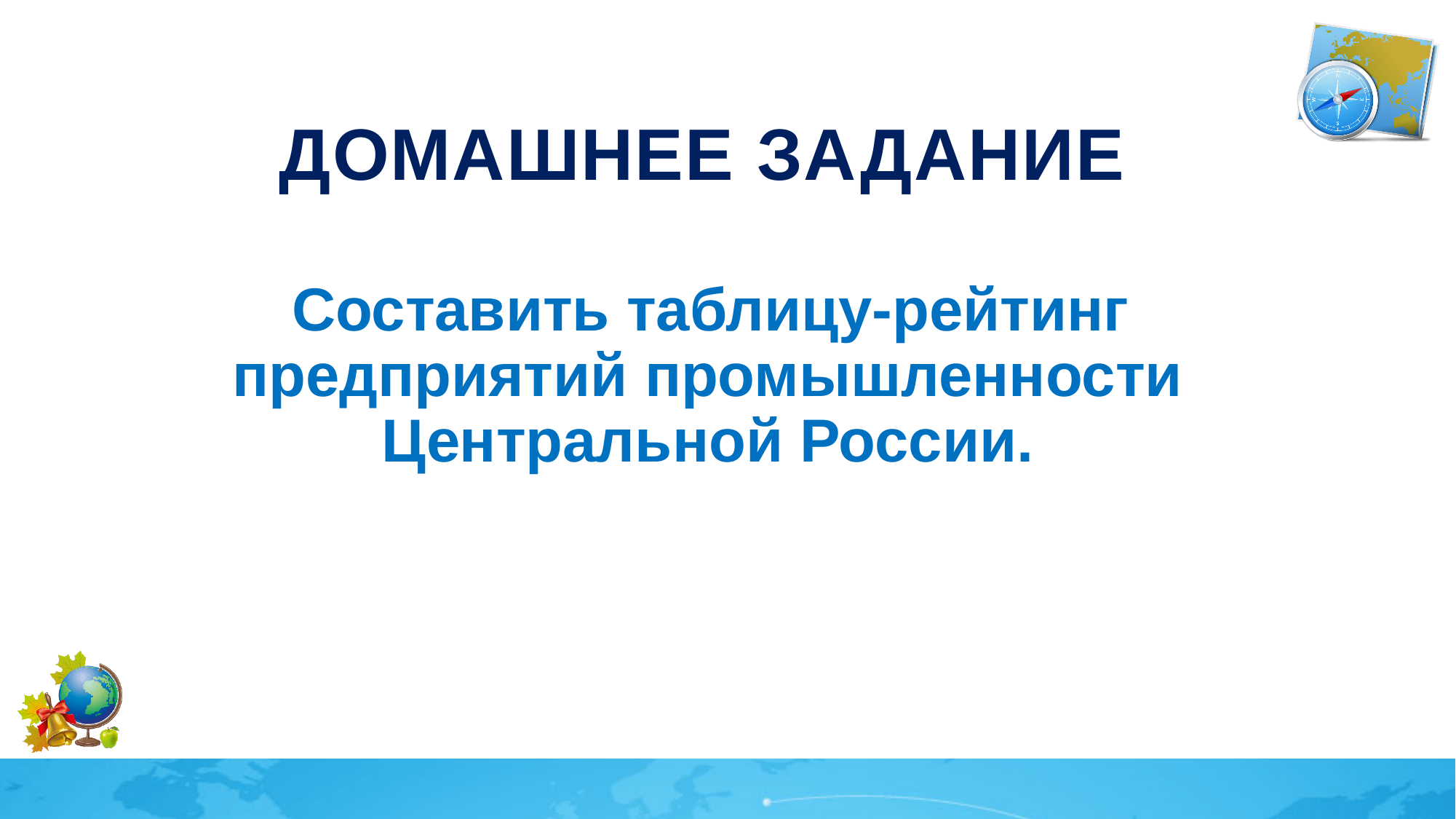

# Домашнее задание
Составить таблицу-рейтинг предприятий промышленности Центральной России.